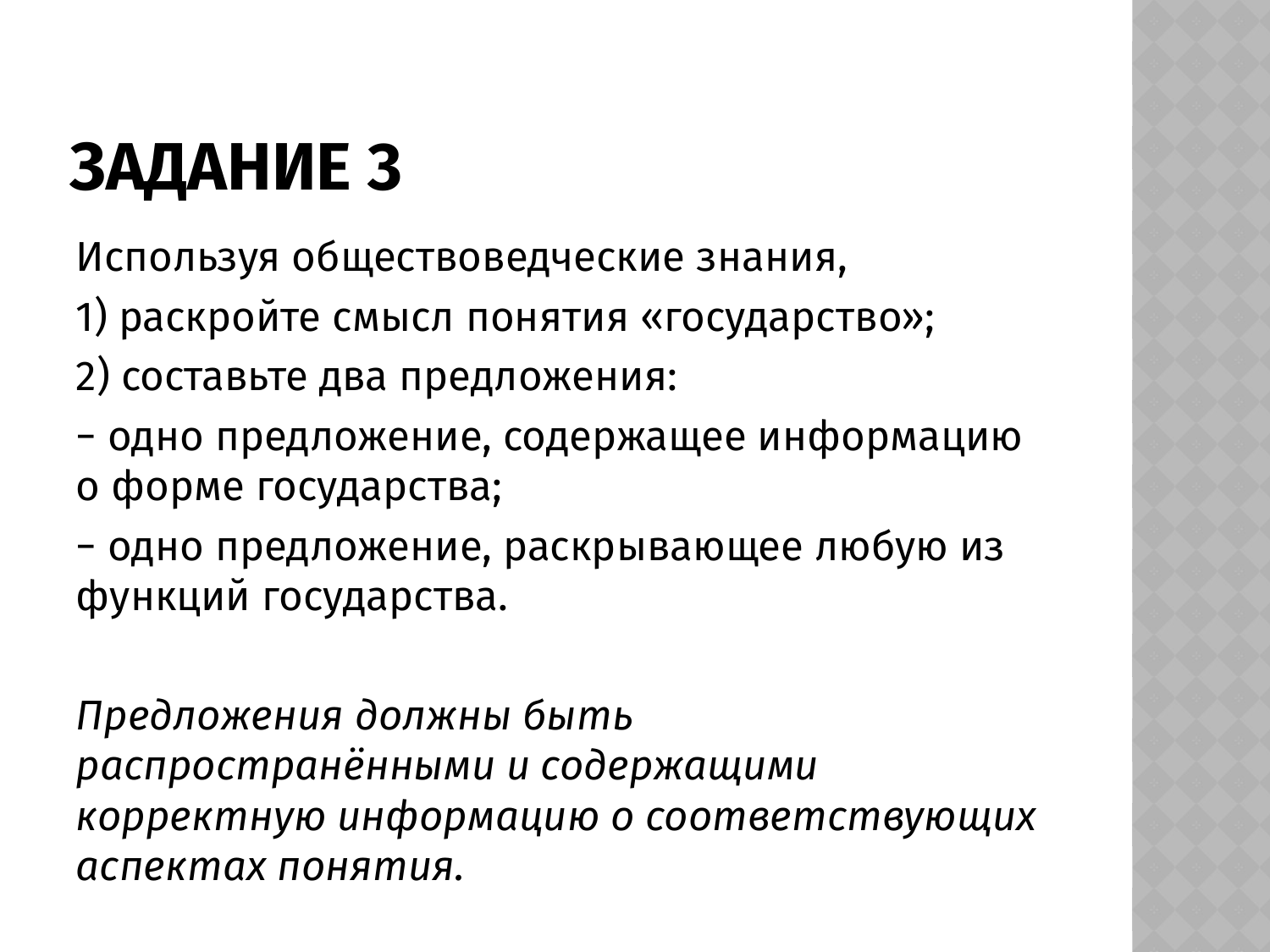

# Задание 3
Используя обществоведческие знания,
1)  раскройте смысл понятия «государство»;
2)  составьте два предложения:
− одно предложение, содержащее информацию о форме государства;
− одно предложение, раскрывающее любую из функций государства.

Предложения должны быть распространёнными и содержащими корректную информацию о соответствующих аспектах понятия.